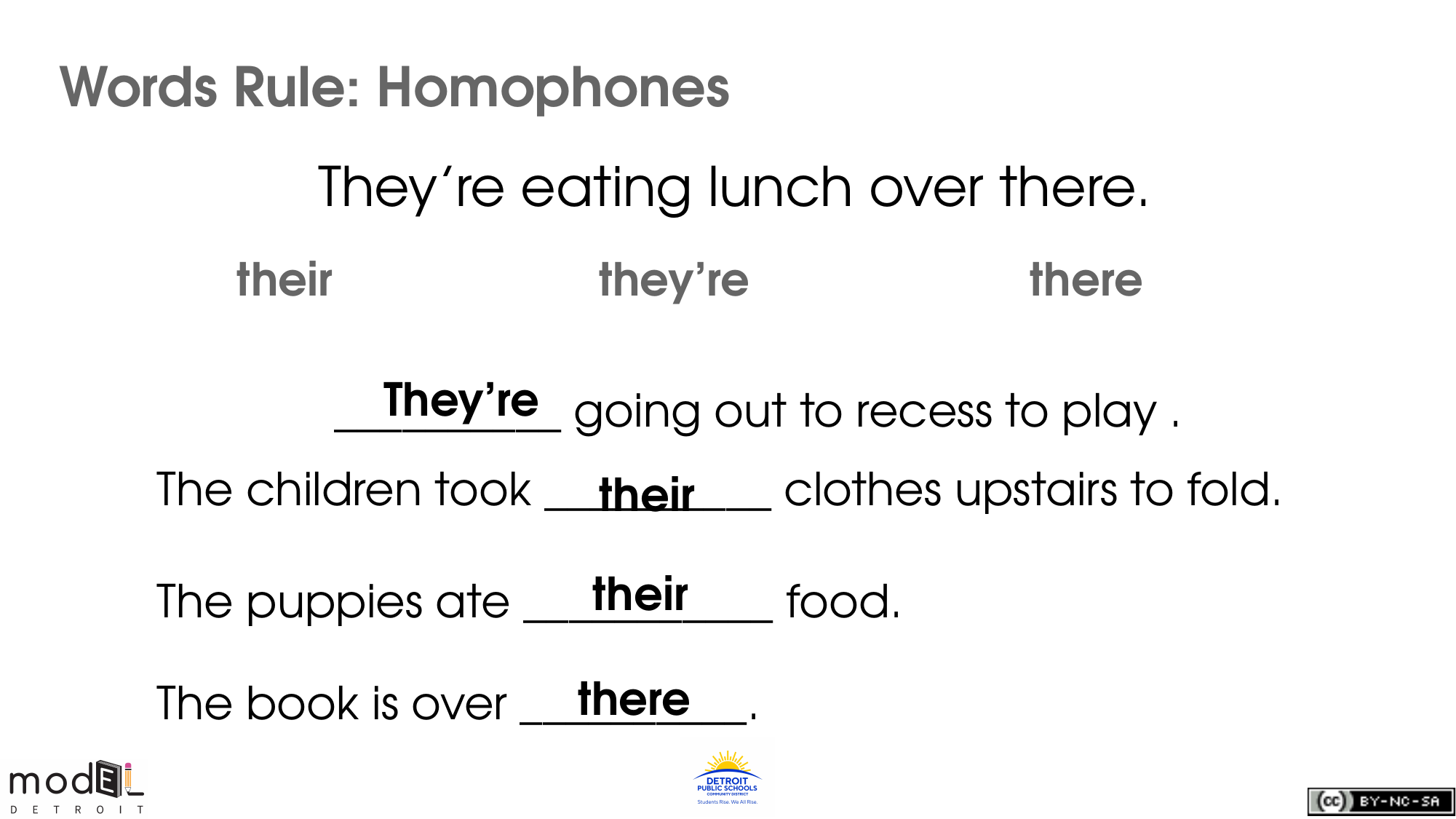

# Words Rule: Homophones
 They’re eating lunch over there.

  their		         they’re        		there
They’re
                 __________ going out to recess to play .
The children took __________ clothes upstairs to fold.

their
their
The puppies ate ___________ food.
there
The book is over __________.